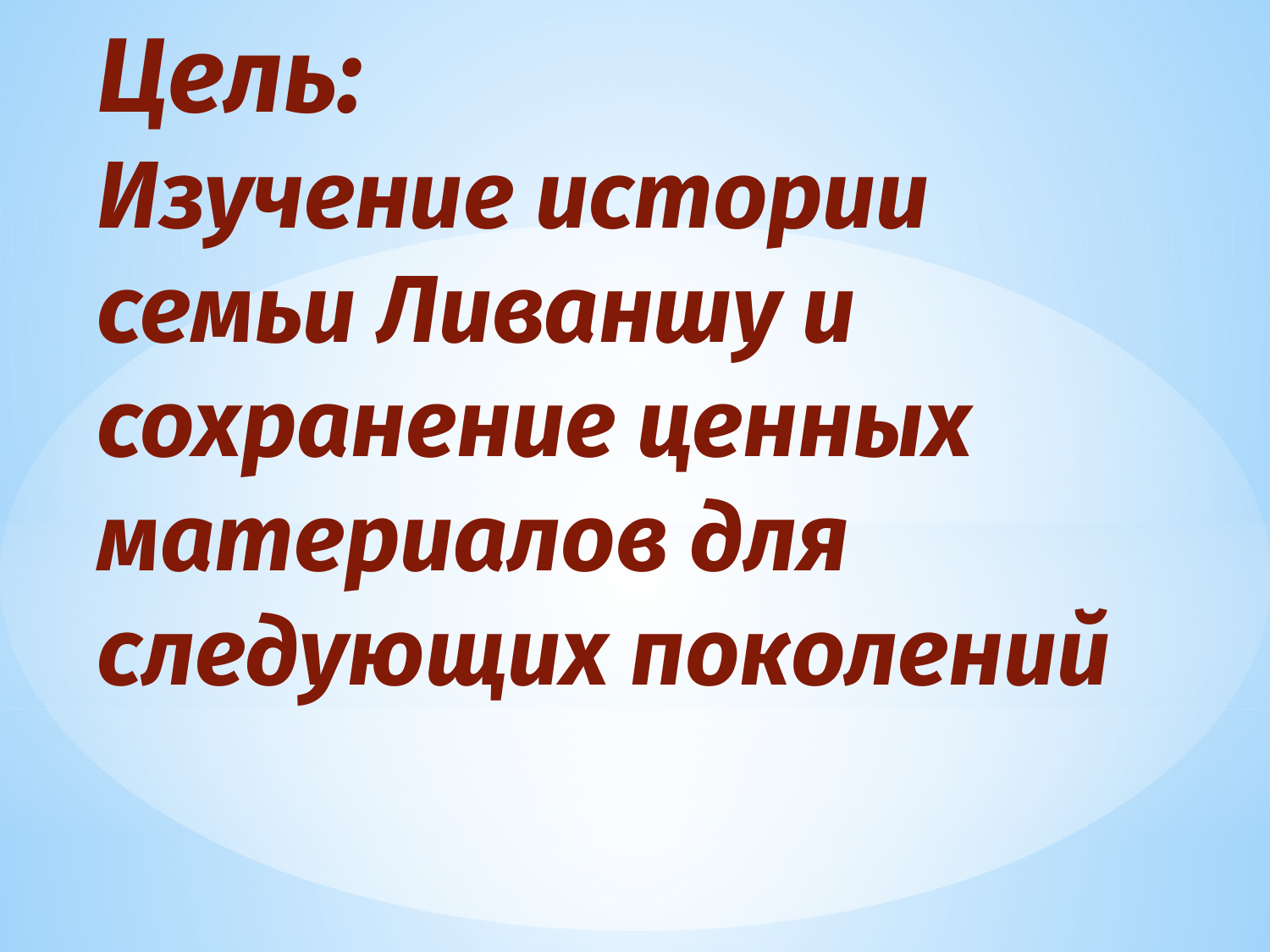

Цель:
Изучение истории семьи Ливаншу и сохранение ценных материалов для следующих поколений